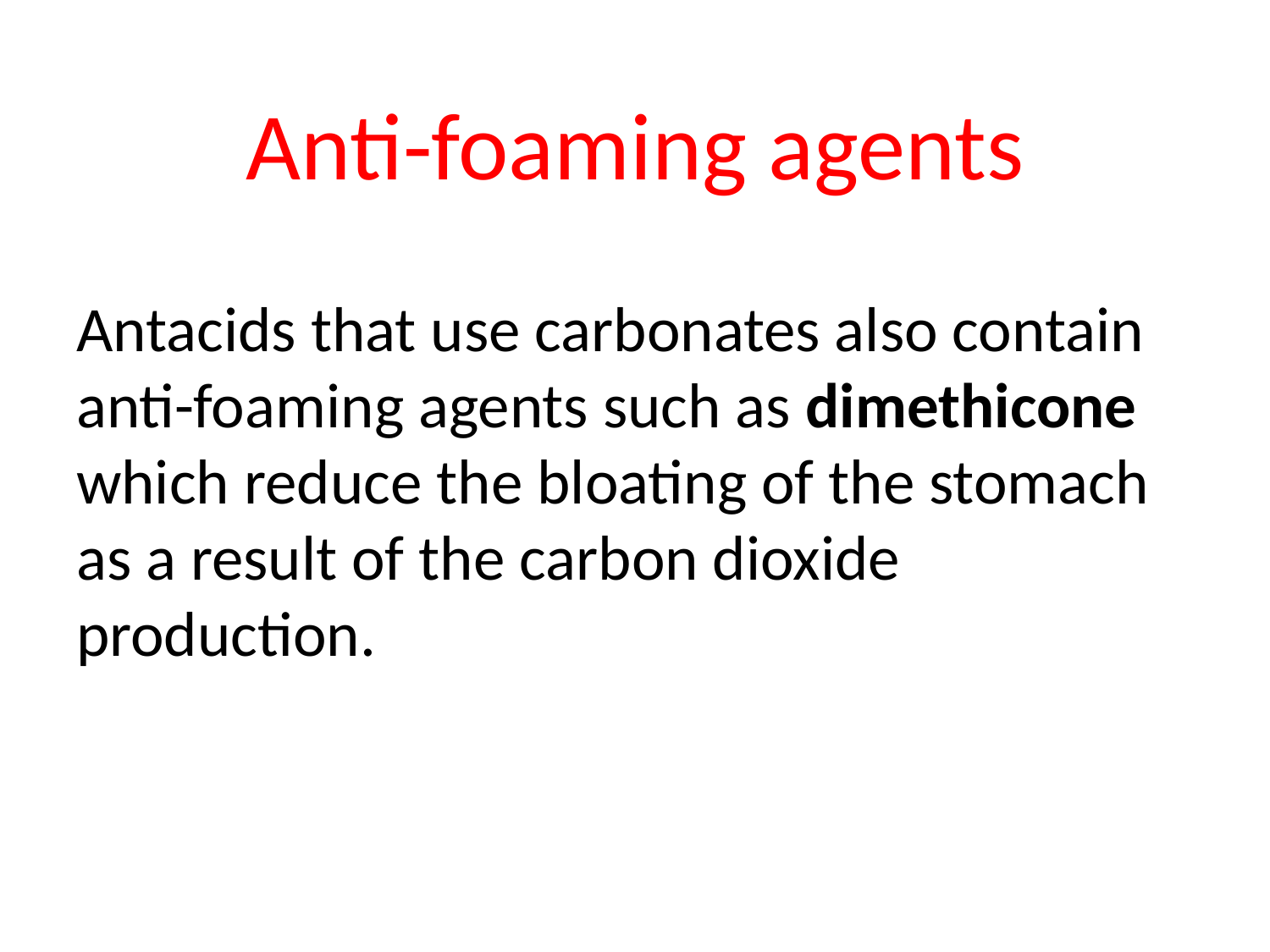

# Anti-foaming agents
Antacids that use carbonates also contain anti-foaming agents such as dimethicone which reduce the bloating of the stomach as a result of the carbon dioxide production.